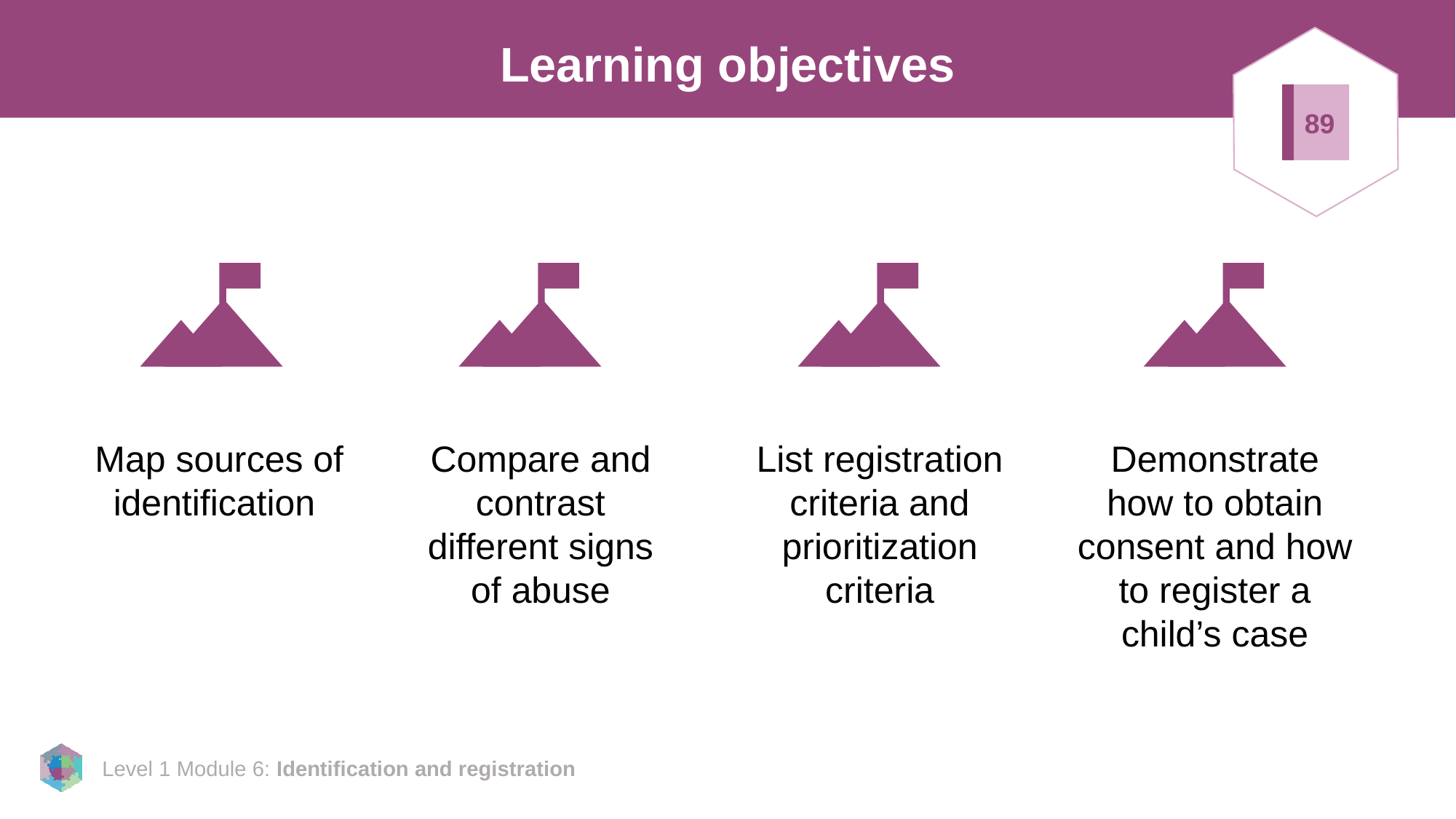

# Learning objectives

89

Map sources of identification
Compare and contrast different signs of abuse
List registration criteria and prioritization criteria
Demonstrate how to obtain consent and how to register a child’s case